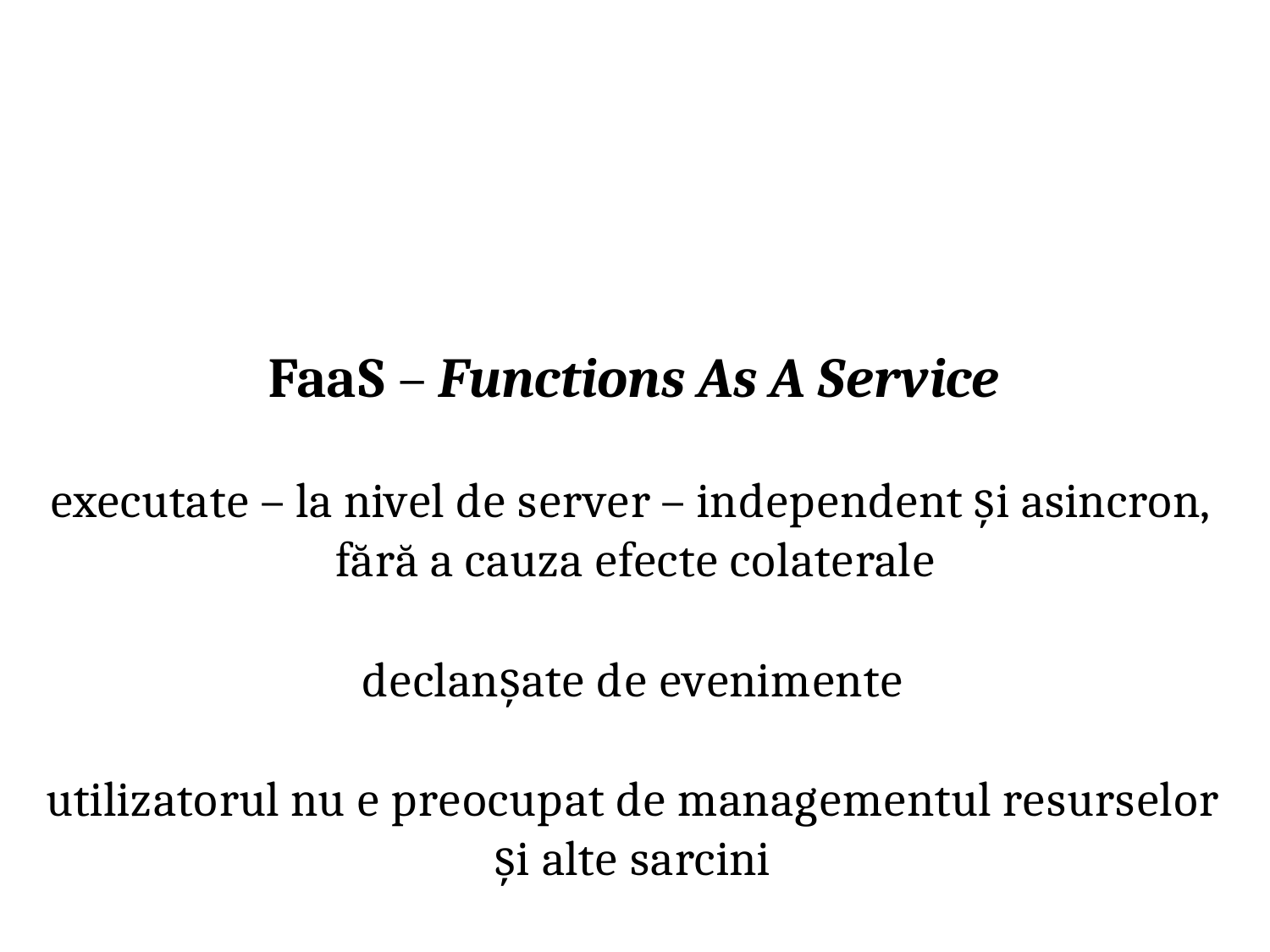

# FaaS – Functions As A Service
executate – la nivel de server – independent și asincron,  fără a cauza efecte colaterale

declanșate de evenimente

utilizatorul nu e preocupat de managementul resurselor
și alte sarcini